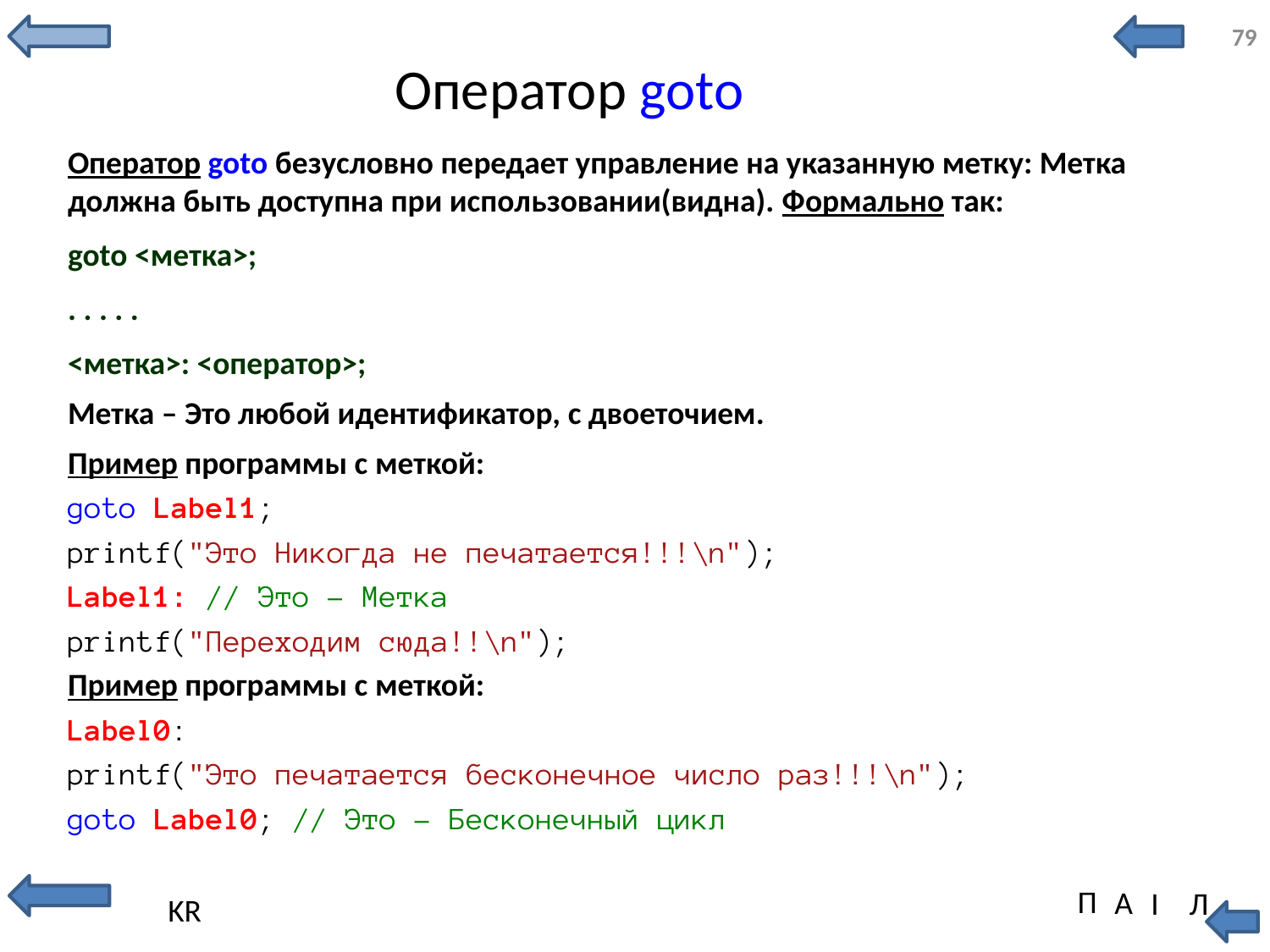

# Оператор goto
Оператор goto безусловно передает управление на указанную метку: Метка должна быть доступна при использовании(видна). Формально так:
goto <метка>;
. . . . .
<метка>: <оператор>;
Метка – Это любой идентификатор, с двоеточием.
Пример программы с меткой:
goto Label1;
printf("Это Никогда не печатается!!!\n");
Label1: // Это - Метка
printf("Переходим сюда!!\n");
Пример программы с меткой:
Label0:
printf("Это печатается бесконечное число раз!!!\n");
goto Label0; // Это - Бесконечный цикл